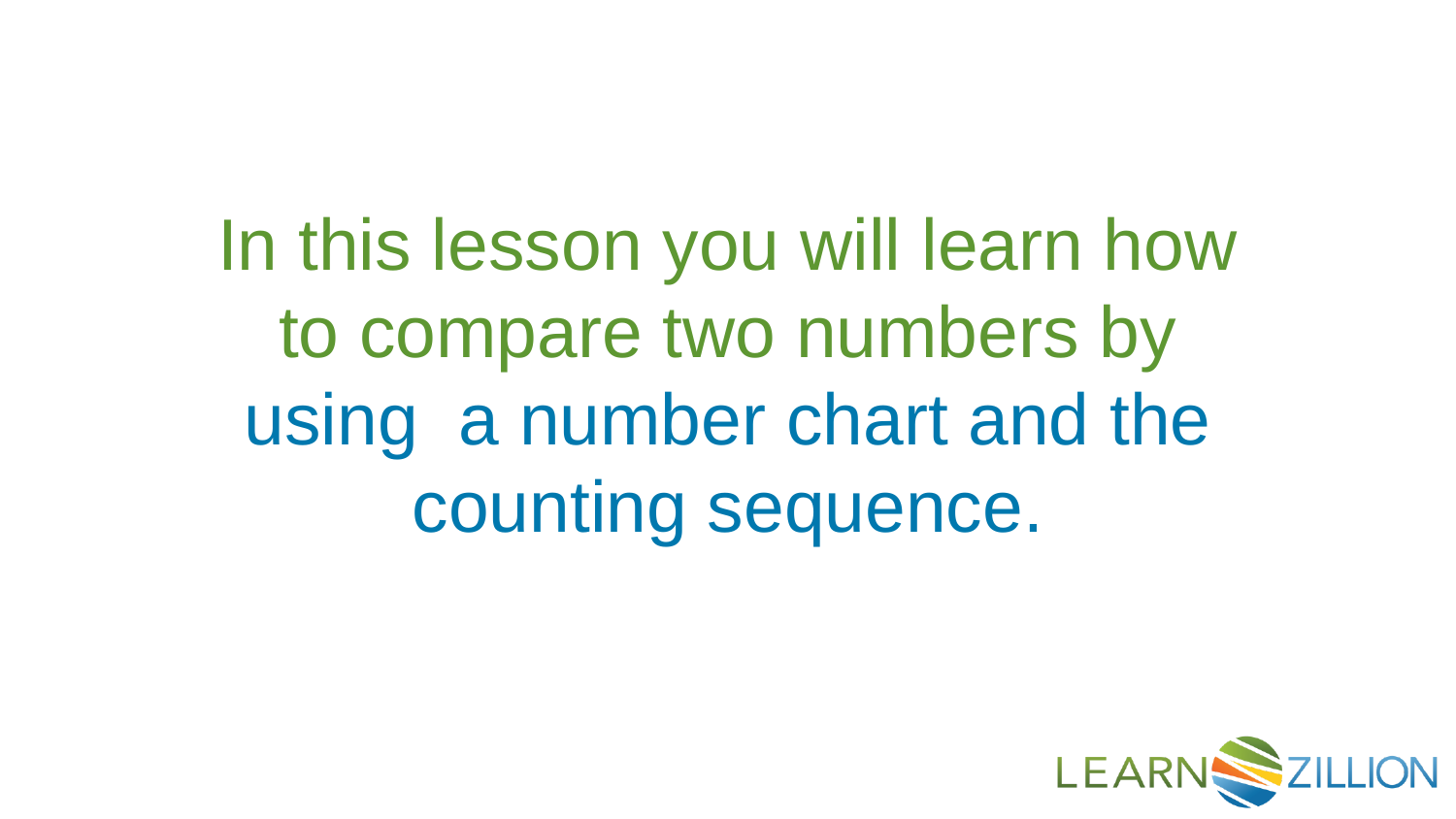

In this lesson you will learn how to compare two numbers by using  a number chart and the counting sequence.